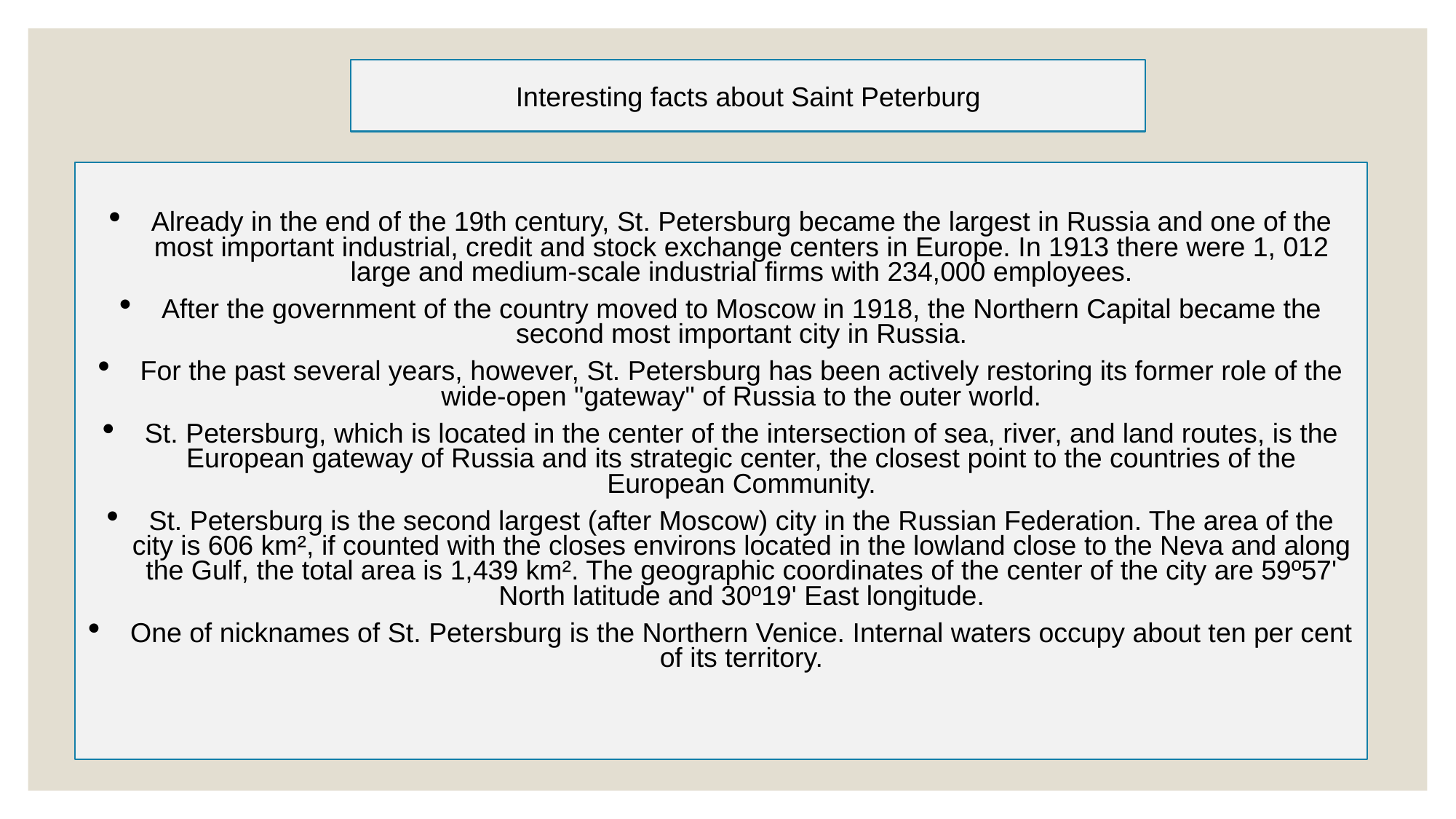

Interesting facts about Saint Peterburg
Already in the end of the 19th century, St. Petersburg became the largest in Russia and one of the most important industrial, credit and stock exchange centers in Europe. In 1913 there were 1, 012 large and medium-scale industrial firms with 234,000 employees.
After the government of the country moved to Moscow in 1918, the Northern Capital became the second most important city in Russia.
For the past several years, however, St. Petersburg has been actively restoring its former role of the wide-open "gateway" of Russia to the outer world.
St. Petersburg, which is located in the center of the intersection of sea, river, and land routes, is the European gateway of Russia and its strategic center, the closest point to the countries of the European Community.
St. Petersburg is the second largest (after Moscow) city in the Russian Federation. The area of the city is 606 km², if counted with the closes environs located in the lowland close to the Neva and along the Gulf, the total area is 1,439 km². The geographic coordinates of the center of the city are 59º57' North latitude and 30º19' East longitude.
One of nicknames of St. Petersburg is the Northern Venice. Internal waters occupy about ten per cent of its territory.